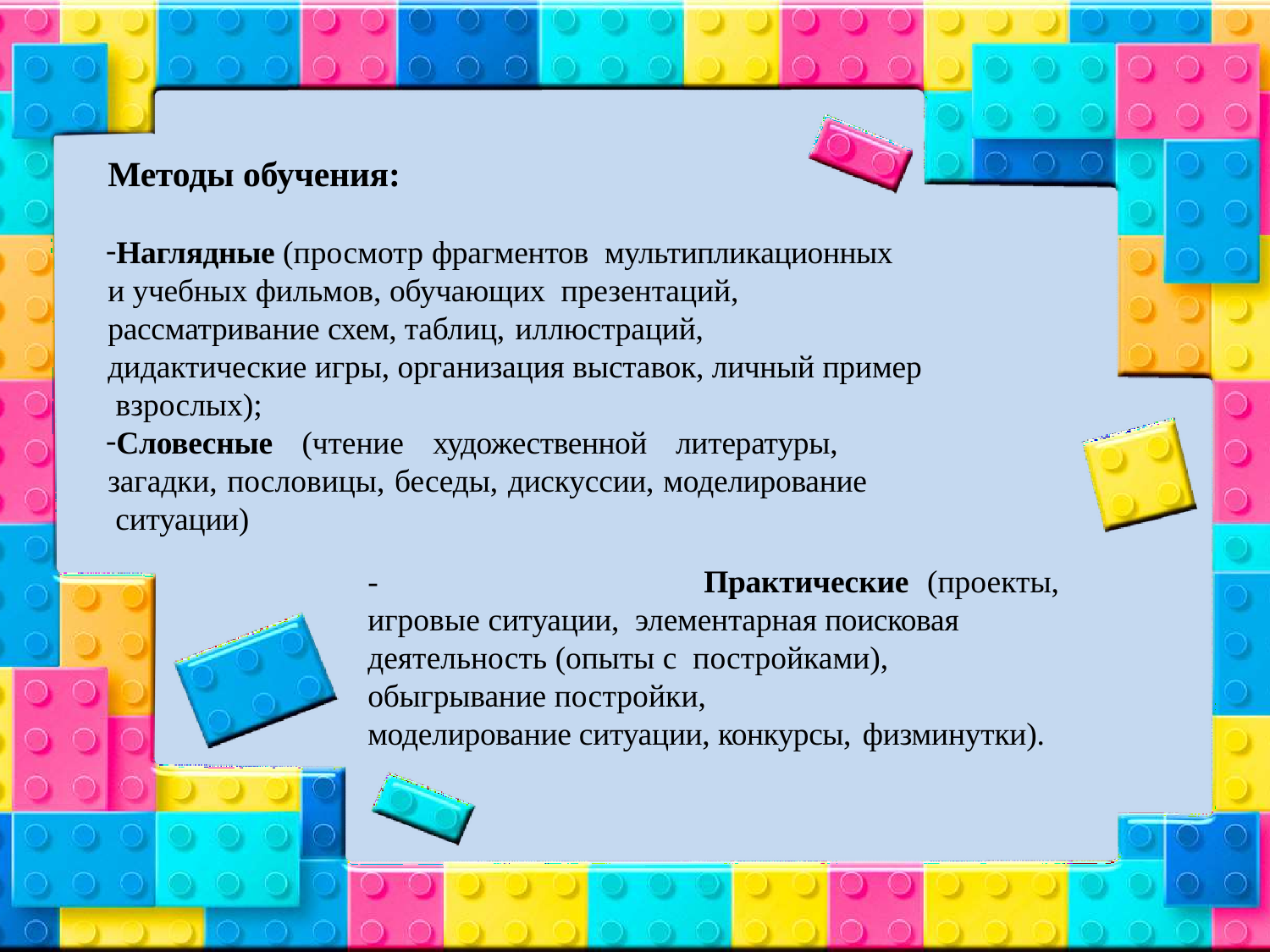

# Методы обучения:
Наглядные (просмотр фрагментов  мультипликационных и учебных фильмов, обучающих  презентаций, рассматривание схем, таблиц, иллюстраций,
дидактические игры, организация выставок, личный пример  взрослых);
Словесные (чтение художественной литературы,  загадки, пословицы, беседы, дискуссии, моделирование  ситуации)
-	Практические	(проекты, игровые ситуации,  элементарная поисковая деятельность (опыты с  постройками), обыгрывание постройки,
моделирование ситуации, конкурсы, физминутки).